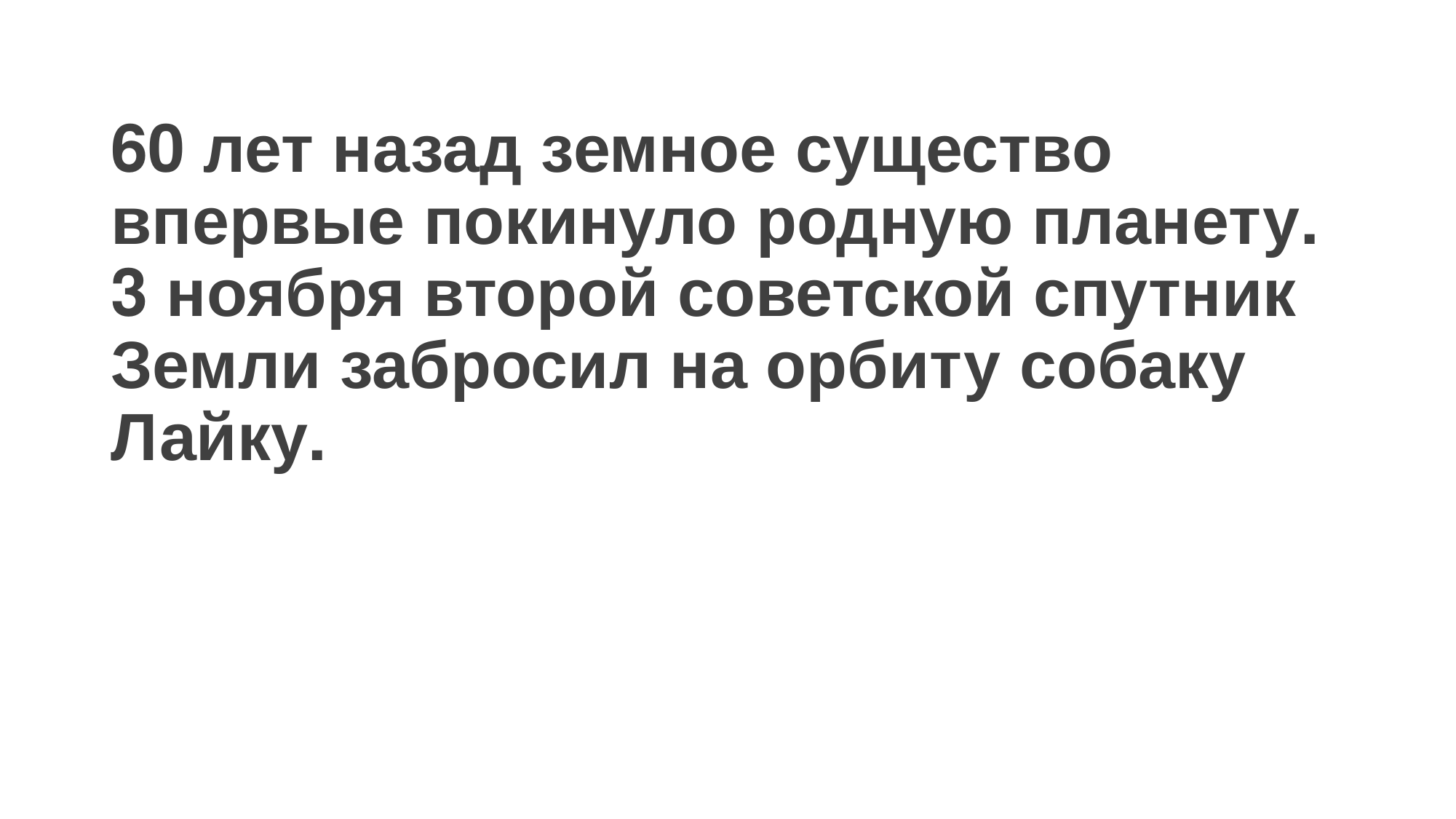

# 60 лет назад земное существо впервые покинуло родную планету. 3 ноября второй советской спутник Земли забросил на орбиту собаку Лайку.